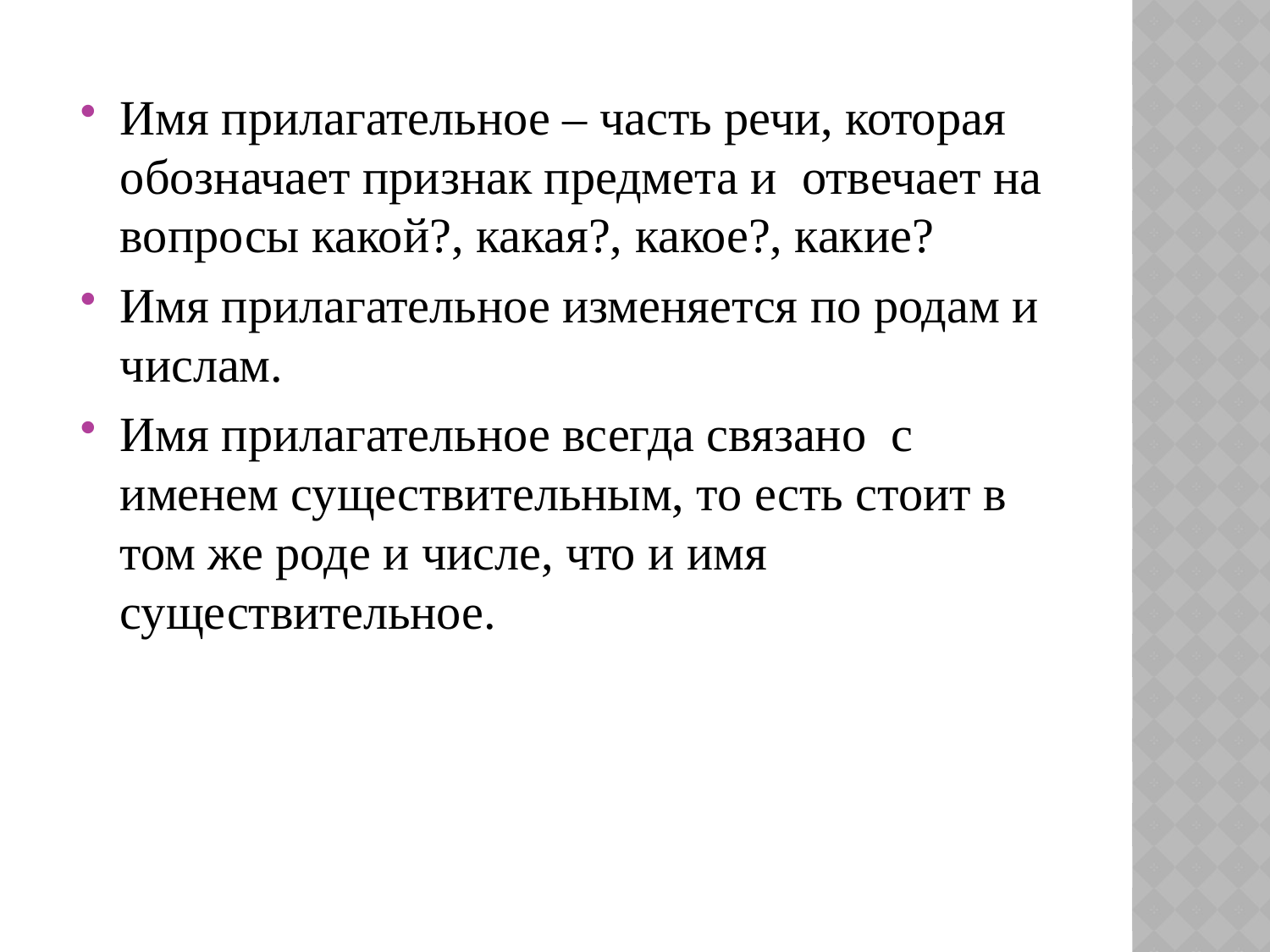

Имя прилагательное – часть речи, которая обозначает признак предмета и  отвечает на  вопросы какой?, какая?, какое?, какие?
Имя прилагательное изменяется по родам и числам.
Имя прилагательное всегда связано  с именем существительным, то есть стоит в том же роде и числе, что и имя существительное.